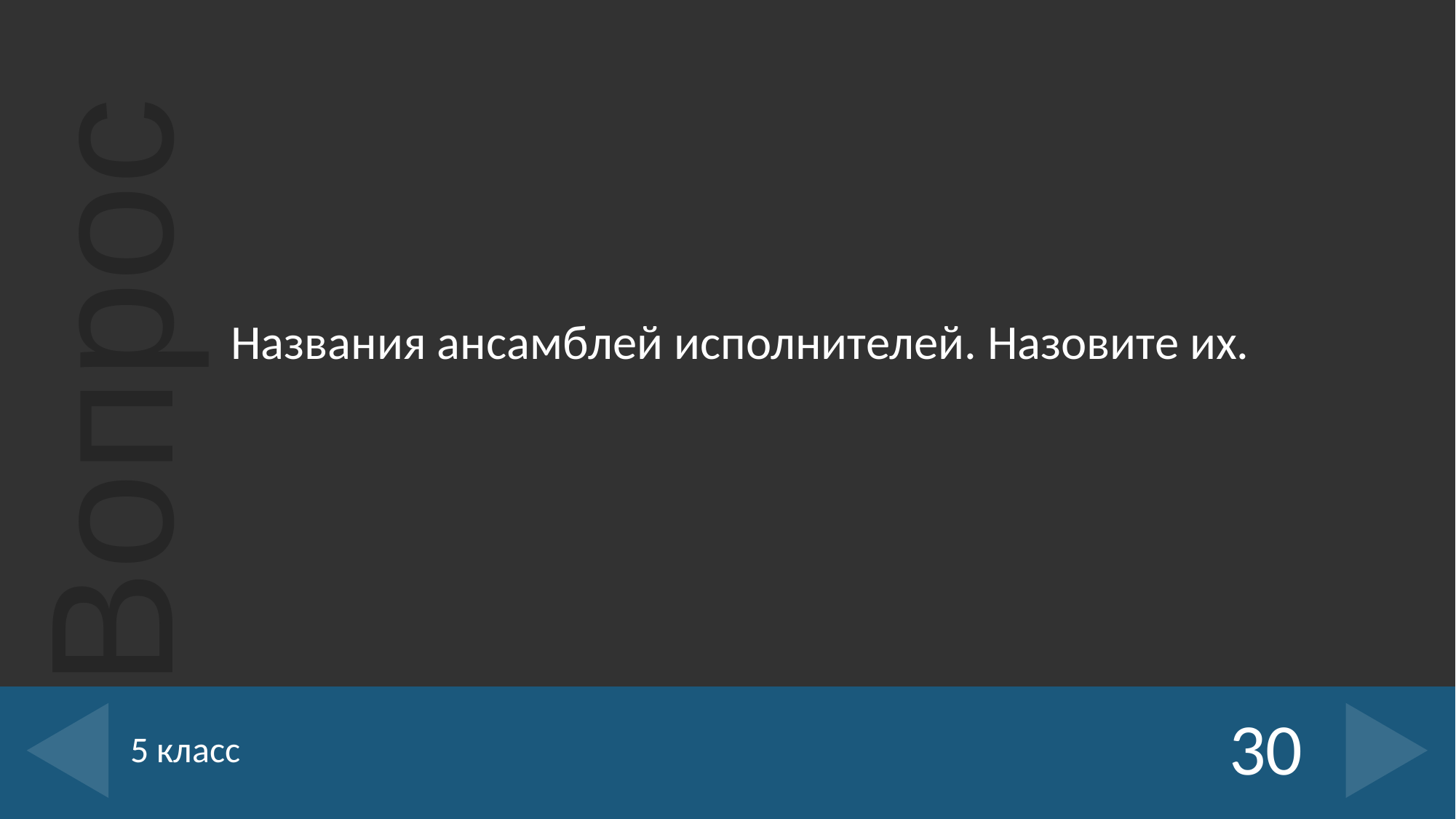

Названия ансамблей исполнителей. Назовите их.
# 5 класс
30